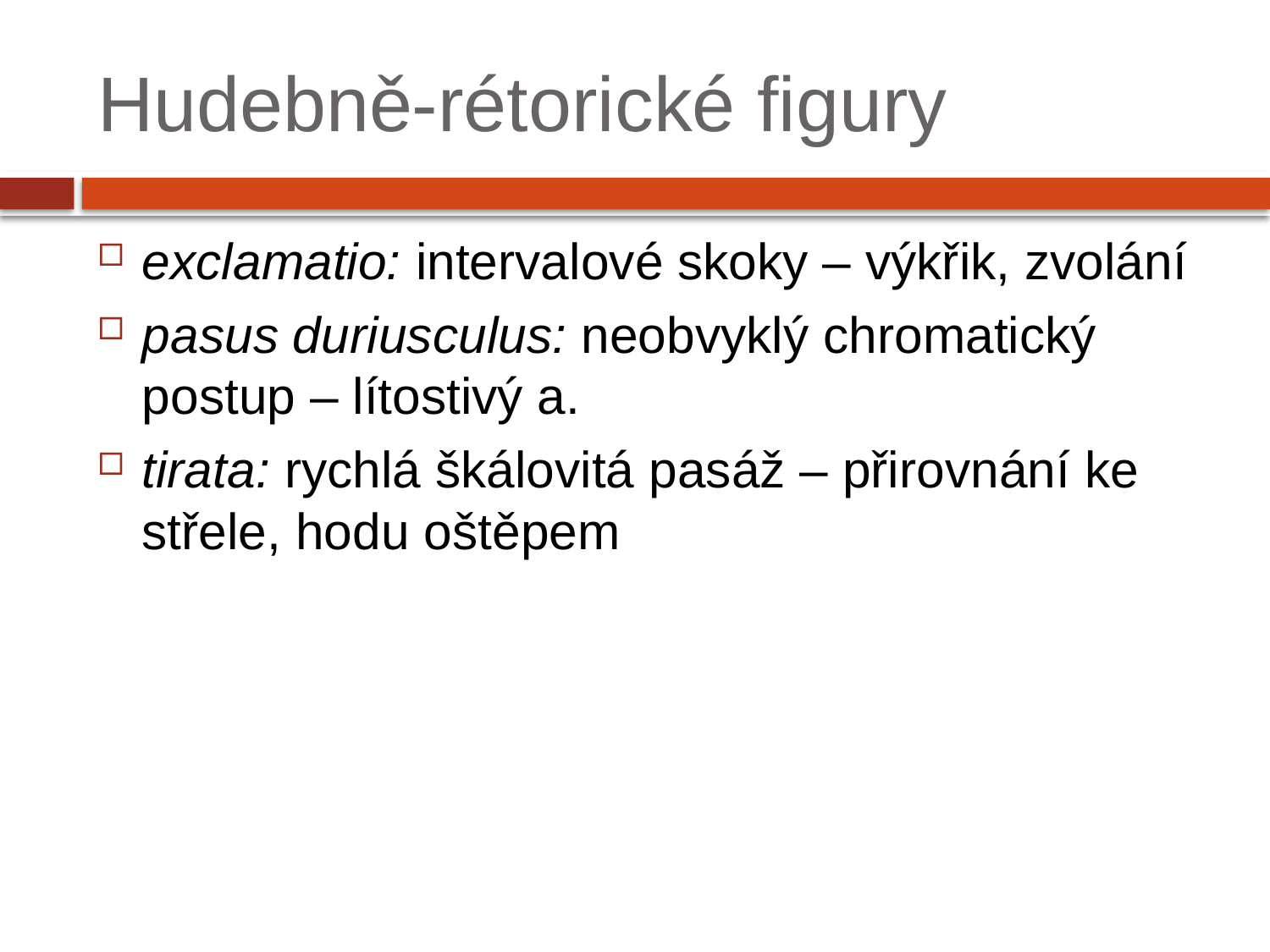

# Hudebně-rétorické figury
exclamatio: intervalové skoky – výkřik, zvolání
pasus duriusculus: neobvyklý chromatický postup – lítostivý a.
tirata: rychlá škálovitá pasáž – přirovnání ke střele, hodu oštěpem